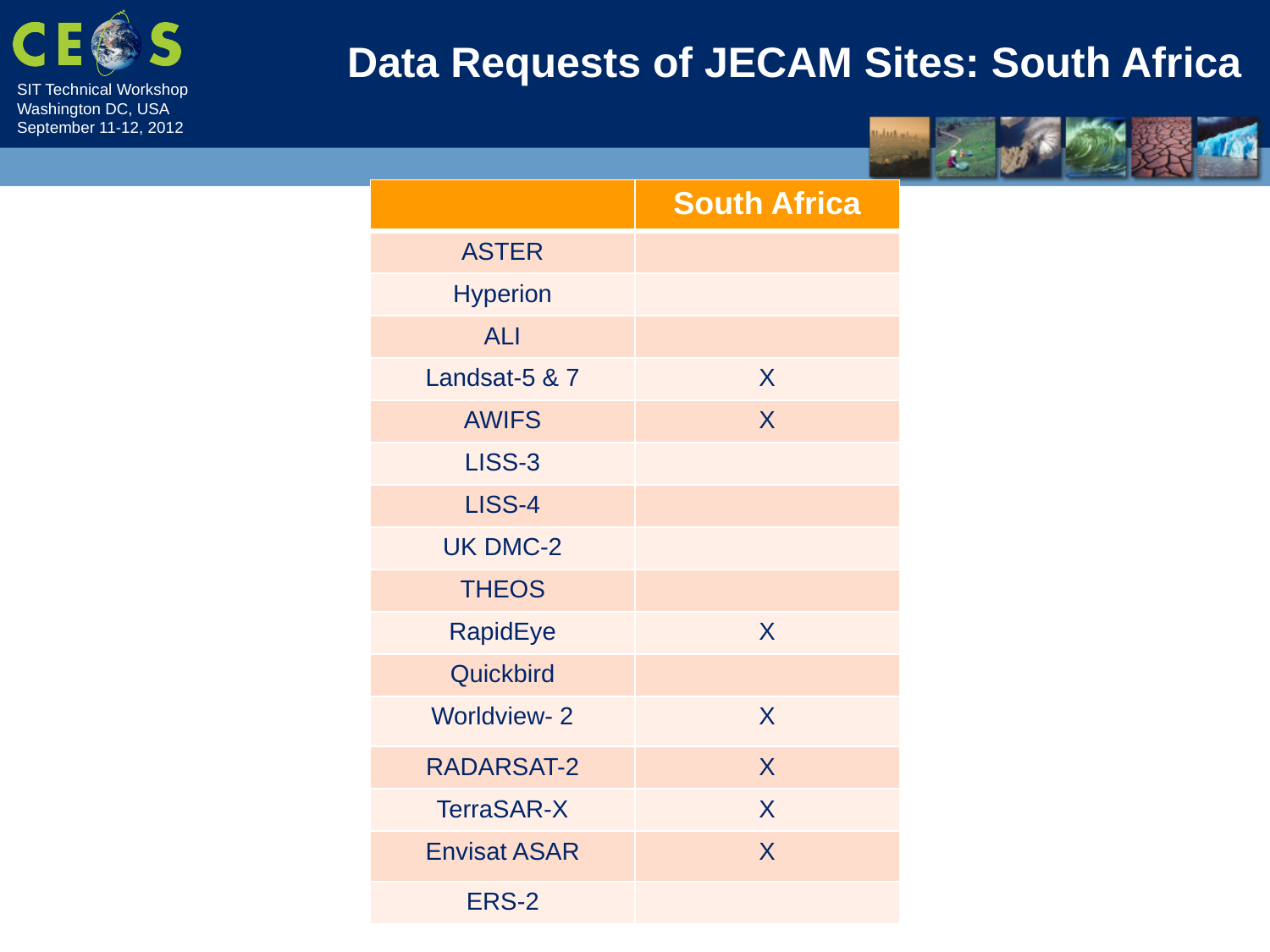

# Data Requests of JECAM Sites: South Africa
|  | South Africa |
| --- | --- |
| ASTER |  |
| Hyperion |  |
| ALI |  |
| Landsat-5 & 7 | X |
| AWIFS | X |
| LISS-3 |  |
| LISS-4 |  |
| UK DMC-2 |  |
| THEOS |  |
| RapidEye | X |
| Quickbird |  |
| Worldview- 2 | X |
| RADARSAT-2 | X |
| TerraSAR-X | X |
| Envisat ASAR | X |
| ERS-2 |  |